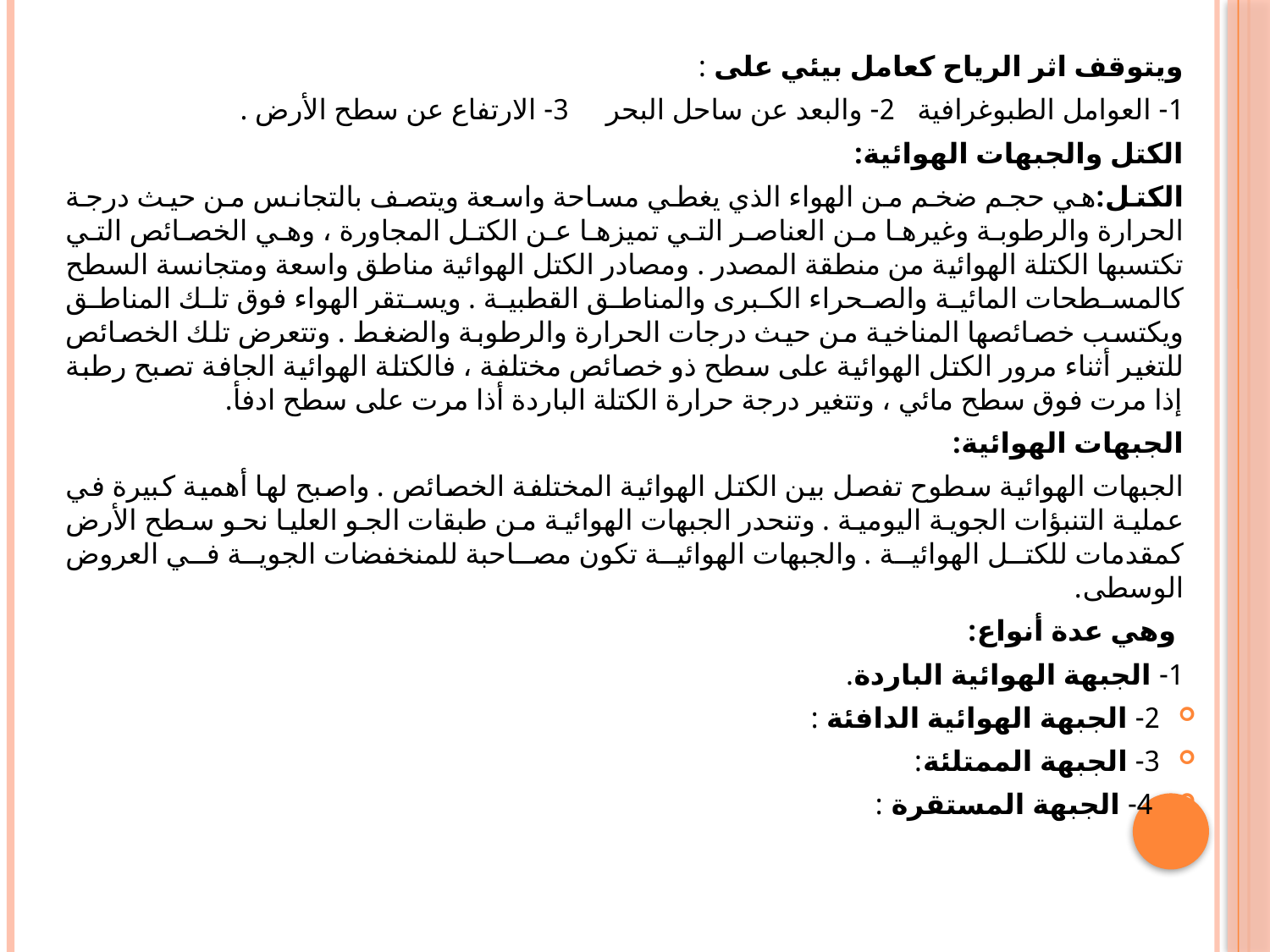

#
ويتوقف اثر الرياح كعامل بيئي على :
1- العوامل الطبوغرافية   2- والبعد عن ساحل البحر     3- الارتفاع عن سطح الأرض .
الكتل والجبهات الهوائية:
الكتل:هي حجم ضخم من الهواء الذي يغطي مساحة واسعة ويتصف بالتجانس من حيث درجة الحرارة والرطوبة وغيرها من العناصر التي تميزها عن الكتل المجاورة ، وهي الخصائص التي تكتسبها الكتلة الهوائية من منطقة المصدر . ومصادر الكتل الهوائية مناطق واسعة ومتجانسة السطح كالمسطحات المائية والصحراء الكبرى والمناطق القطبية . ويستقر الهواء فوق تلك المناطق ويكتسب خصائصها المناخية من حيث درجات الحرارة والرطوبة والضغط . وتتعرض تلك الخصائص للتغير أثناء مرور الكتل الهوائية على سطح ذو خصائص مختلفة ، فالكتلة الهوائية الجافة تصبح رطبة إذا مرت فوق سطح مائي ، وتتغير درجة حرارة الكتلة الباردة أذا مرت على سطح ادفأ.
الجبهات الهوائية:
الجبهات الهوائية سطوح تفصل بين الكتل الهوائية المختلفة الخصائص . واصبح لها أهمية كبيرة في عملية التنبؤات الجوية اليومية . وتنحدر الجبهات الهوائية من طبقات الجو العليا نحو سطح الأرض كمقدمات للكتل الهوائية . والجبهات الهوائية تكون مصاحبة للمنخفضات الجوية في العروض الوسطى.
 وهي عدة أنواع:
1- الجبهة الهوائية الباردة.
2- الجبهة الهوائية الدافئة :
3- الجبهة الممتلئة:
 4- الجبهة المستقرة :